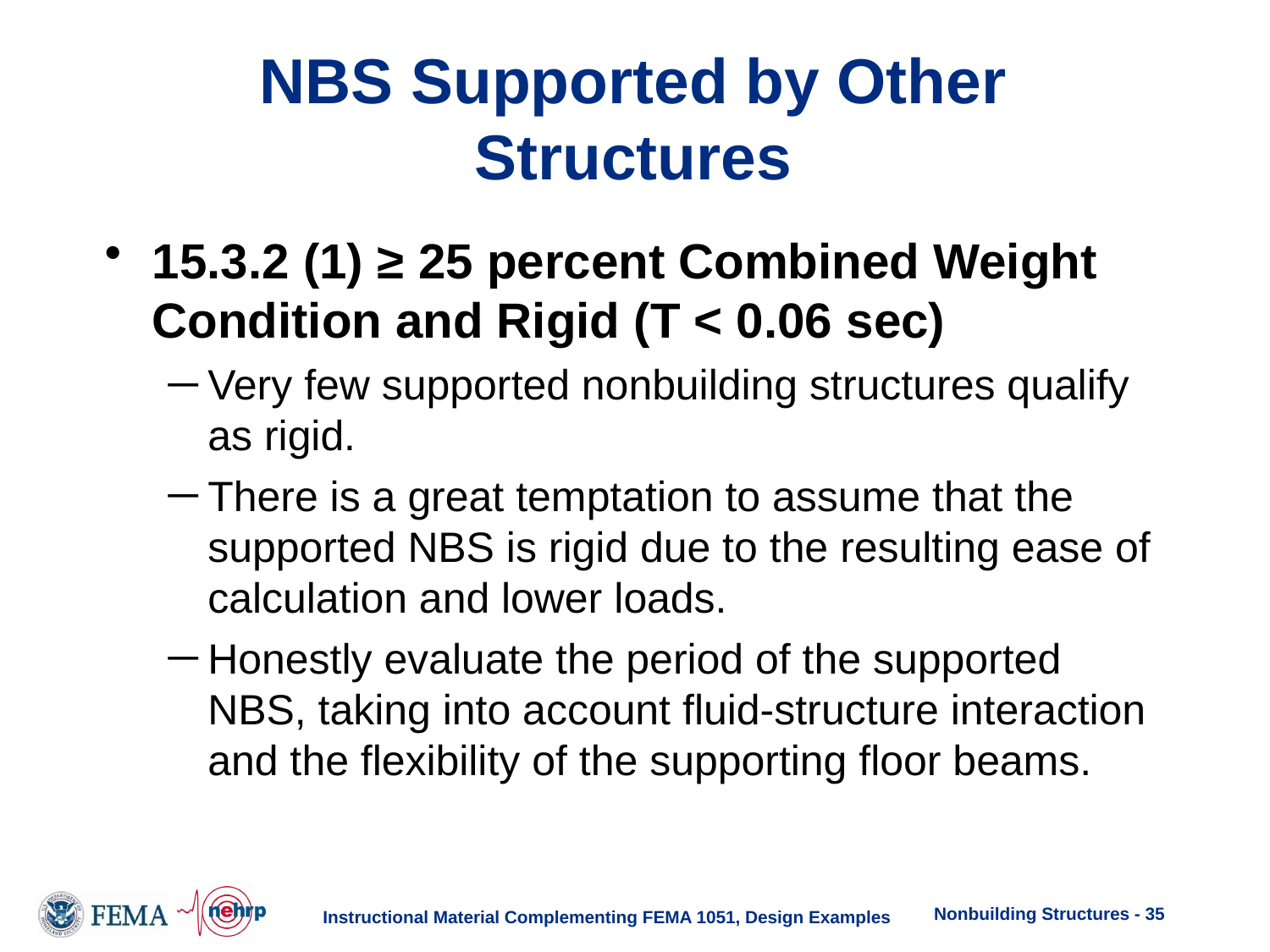

# NBS Supported by Other Structures
15.3.2 (1) ≥ 25 percent Combined Weight Condition and Rigid (T < 0.06 sec)
Very few supported nonbuilding structures qualify as rigid.
There is a great temptation to assume that the supported NBS is rigid due to the resulting ease of calculation and lower loads.
Honestly evaluate the period of the supported NBS, taking into account fluid-structure interaction and the flexibility of the supporting floor beams.

Nonbuilding Structures - 35
Instructional Material Complementing FEMA 1051, Design Examples